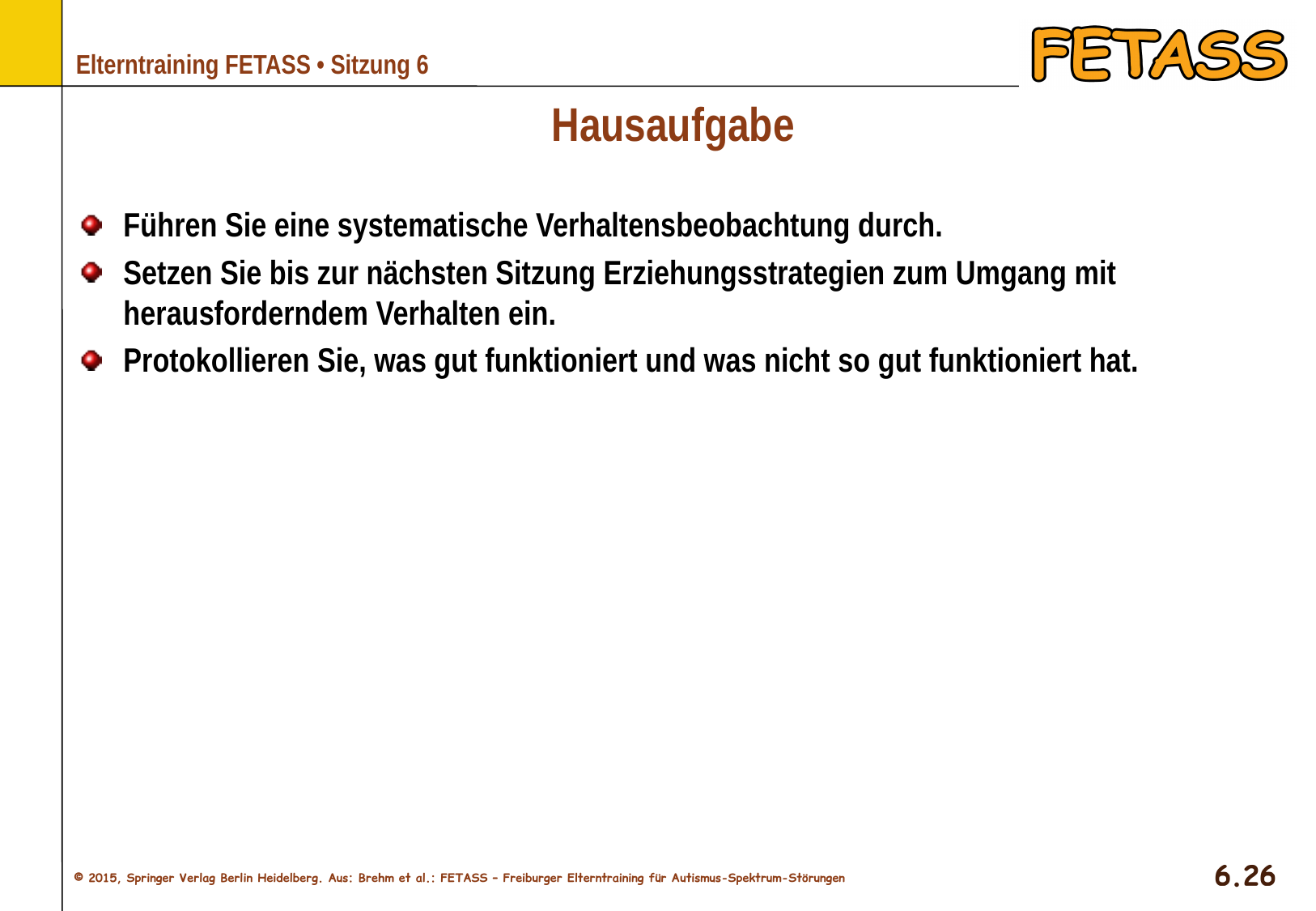

# Hausaufgabe
Führen Sie eine systematische Verhaltensbeobachtung durch.
Setzen Sie bis zur nächsten Sitzung Erziehungsstrategien zum Umgang mit herausforderndem Verhalten ein.
Protokollieren Sie, was gut funktioniert und was nicht so gut funktioniert hat.

6.26